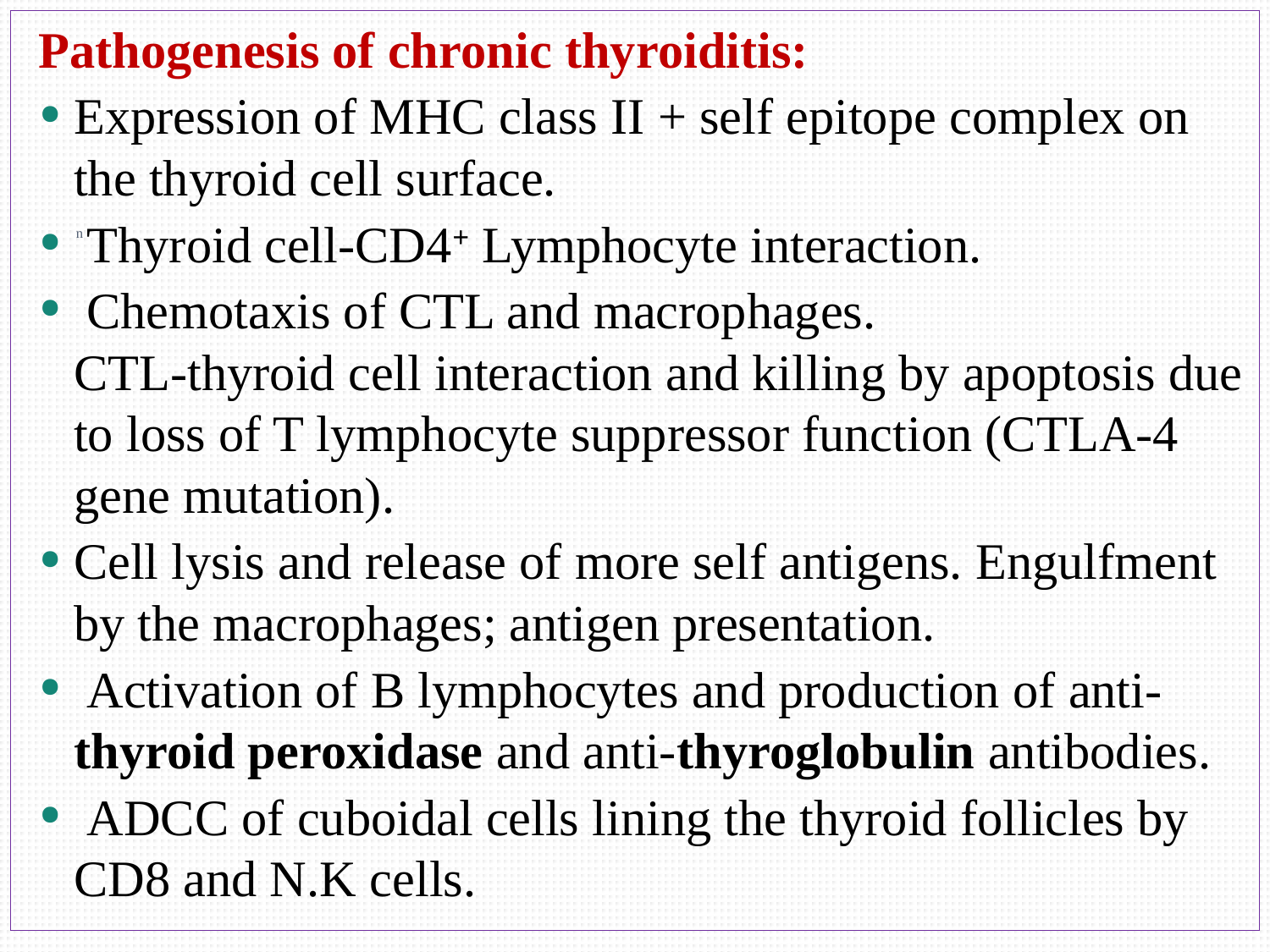

Pathogenesis of chronic thyroiditis:
Expression of MHC class II + self epitope complex on the thyroid cell surface.
 Thyroid cell-CD4+ Lymphocyte interaction.
 Chemotaxis of CTL and macrophages.                          CTL-thyroid cell interaction and killing by apoptosis due to loss of T lymphocyte suppressor function (CTLA-4 gene mutation).
Cell lysis and release of more self antigens. Engulfment by the macrophages; antigen presentation.
 Activation of B lymphocytes and production of anti- thyroid peroxidase and anti-thyroglobulin antibodies.
 ADCC of cuboidal cells lining the thyroid follicles by CD8 and N.K cells.
# n